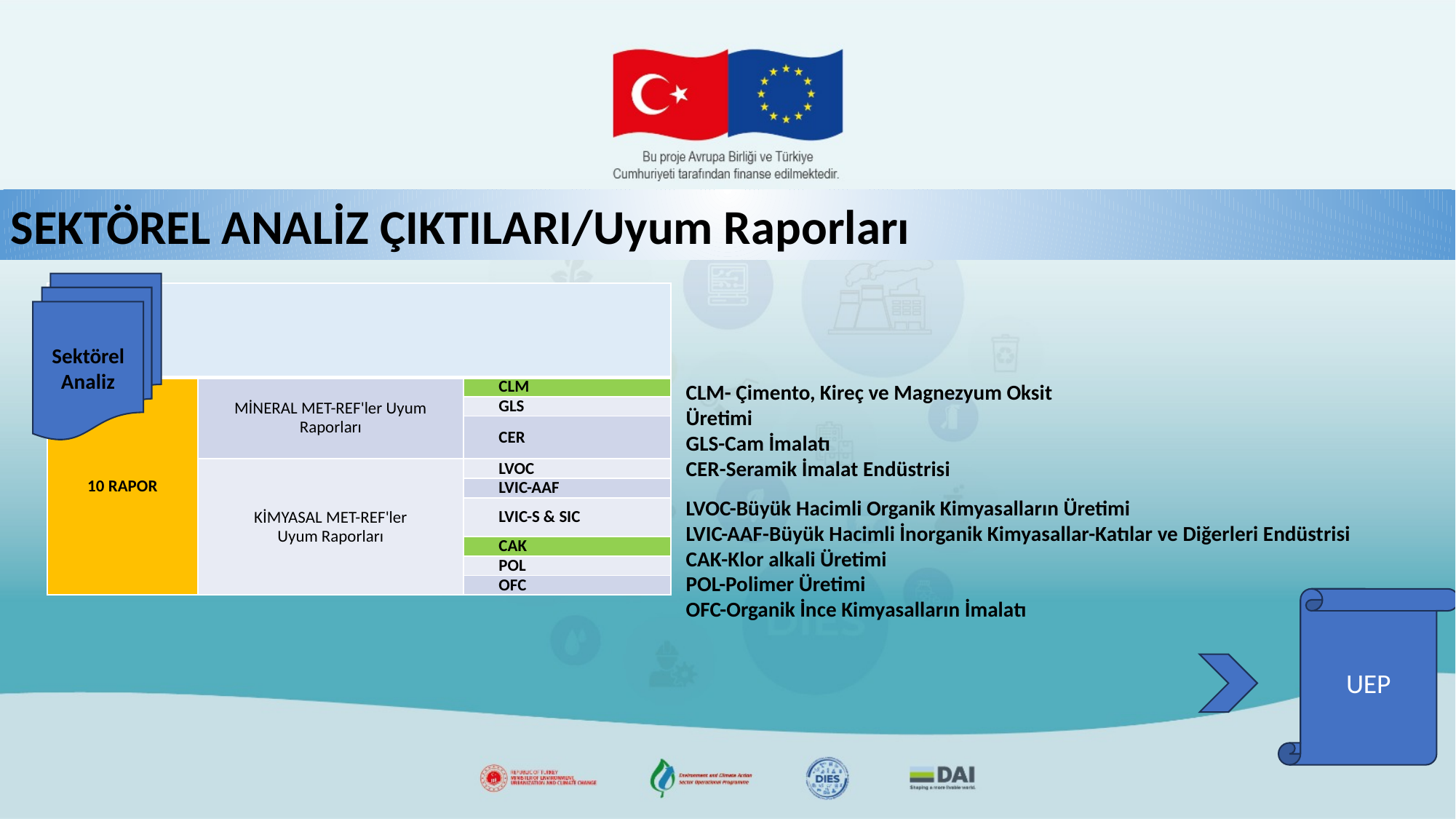

SEKTÖREL ANALİZ ÇIKTILARI/Uyum Raporları
Sektörel Analiz
|  |  |  |
| --- | --- | --- |
| 10 RAPOR | MİNERAL MET-REF'ler Uyum Raporları | CLM |
|  |  | GLS |
|  |  | CER |
|  | KİMYASAL MET-REF'ler Uyum Raporları | LVOC |
|  |  | LVIC-AAF |
|  |  | LVIC-S & SIC |
|  |  | CAK |
|  |  | POL |
|  |  | OFC |
CLM- Çimento, Kireç ve Magnezyum Oksit Üretimi
GLS-Cam İmalatı
CER-Seramik İmalat Endüstrisi

LVOC-Büyük Hacimli Organik Kimyasalların Üretimi
LVIC-AAF-Büyük Hacimli İnorganik Kimyasallar-Katılar ve Diğerleri Endüstrisi
CAK-Klor alkali Üretimi
POL-Polimer Üretimi
OFC-Organik İnce Kimyasalların İmalatı

UEP